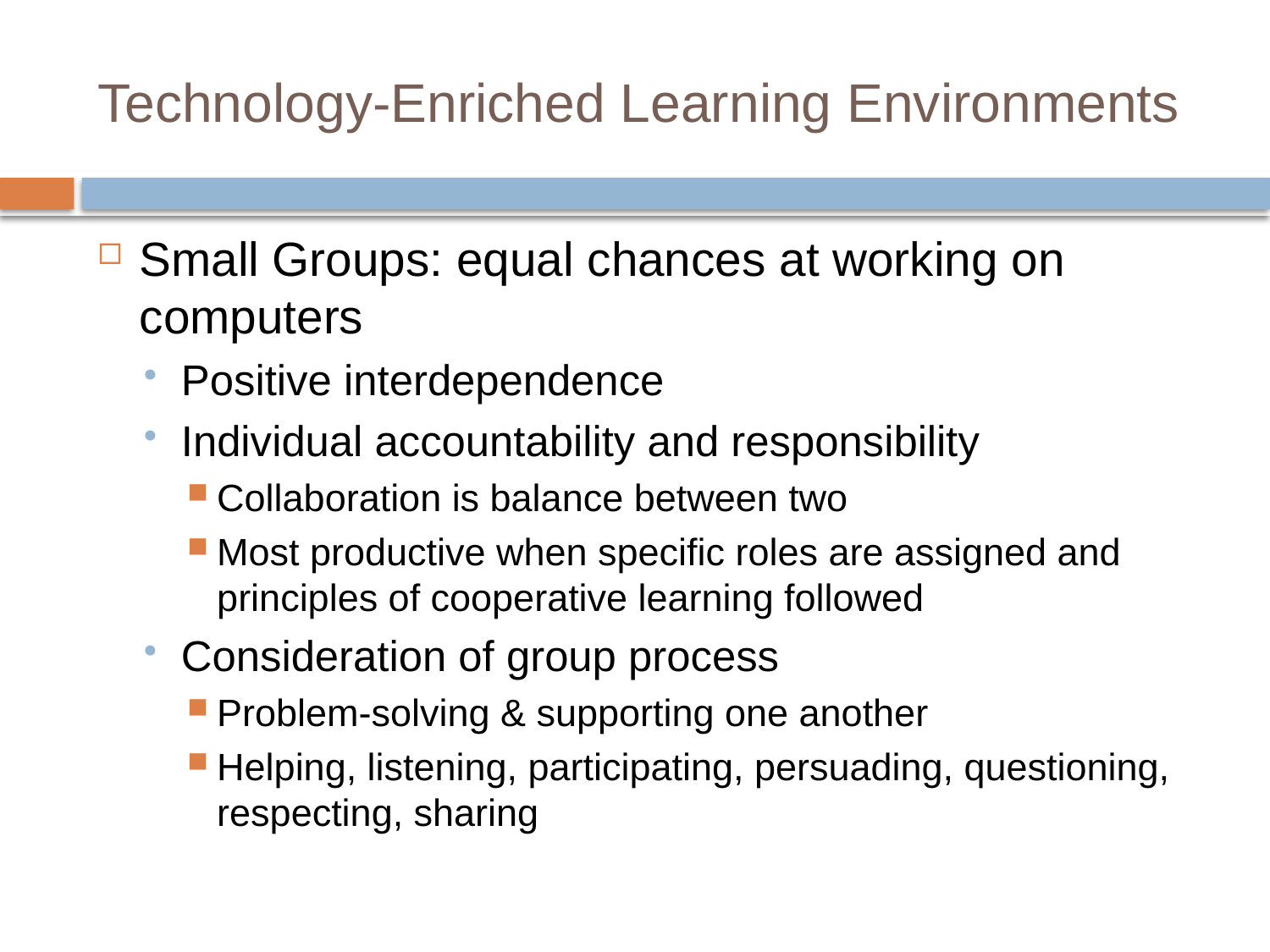

# Technology-Enriched Learning Environments
Small Groups: equal chances at working on computers
Positive interdependence
Individual accountability and responsibility
Collaboration is balance between two
Most productive when specific roles are assigned and principles of cooperative learning followed
Consideration of group process
Problem-solving & supporting one another
Helping, listening, participating, persuading, questioning, respecting, sharing